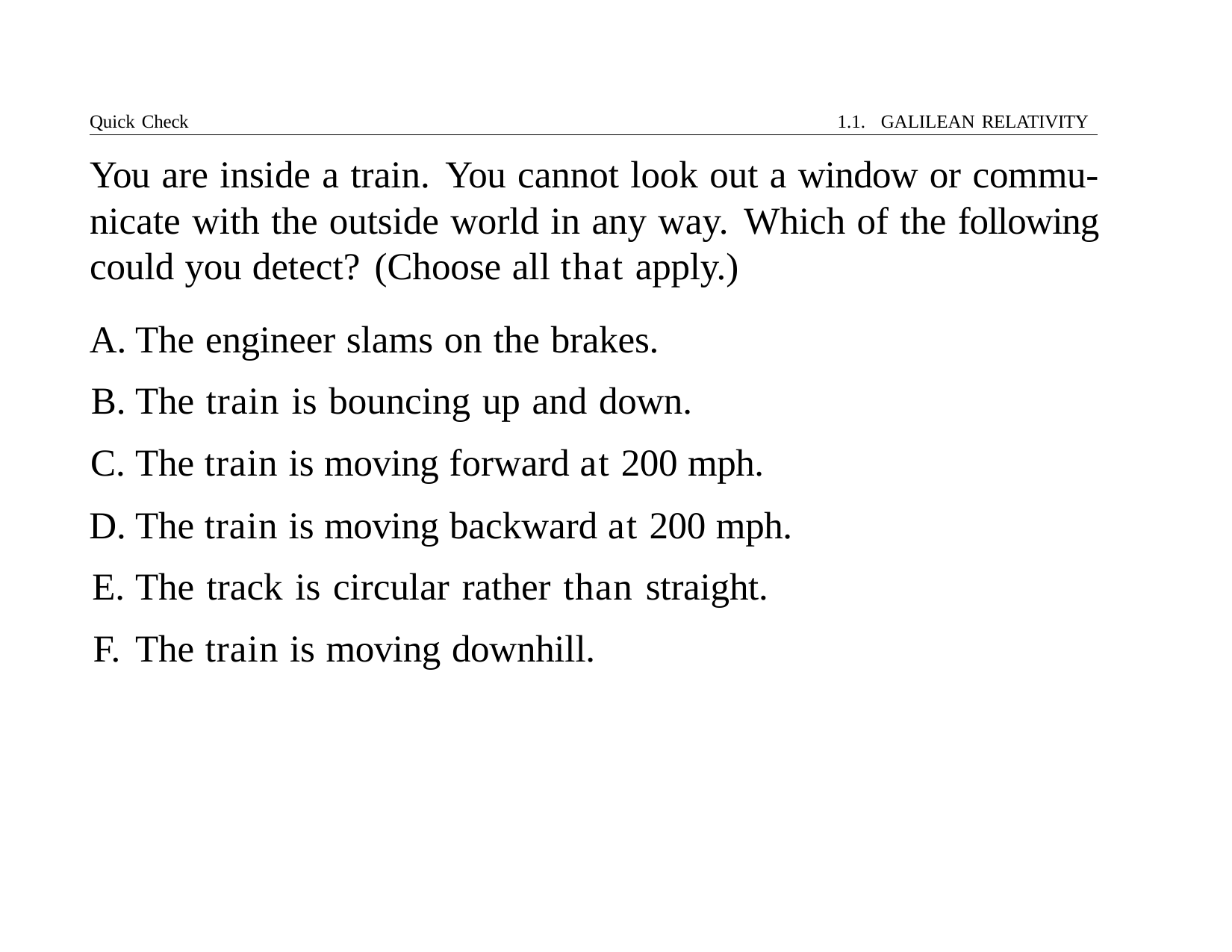

Quick Check	1.1.  GALILEAN RELATIVITY

# You are inside a train. You cannot look out a window or commu- nicate with the outside world in any way. Which of the following could you detect? (Choose all that apply.)
The engineer slams on the brakes.
The train is bouncing up and down.
The train is moving forward at 200 mph.
The train is moving backward at 200 mph.
The track is circular rather than straight.
The train is moving downhill.